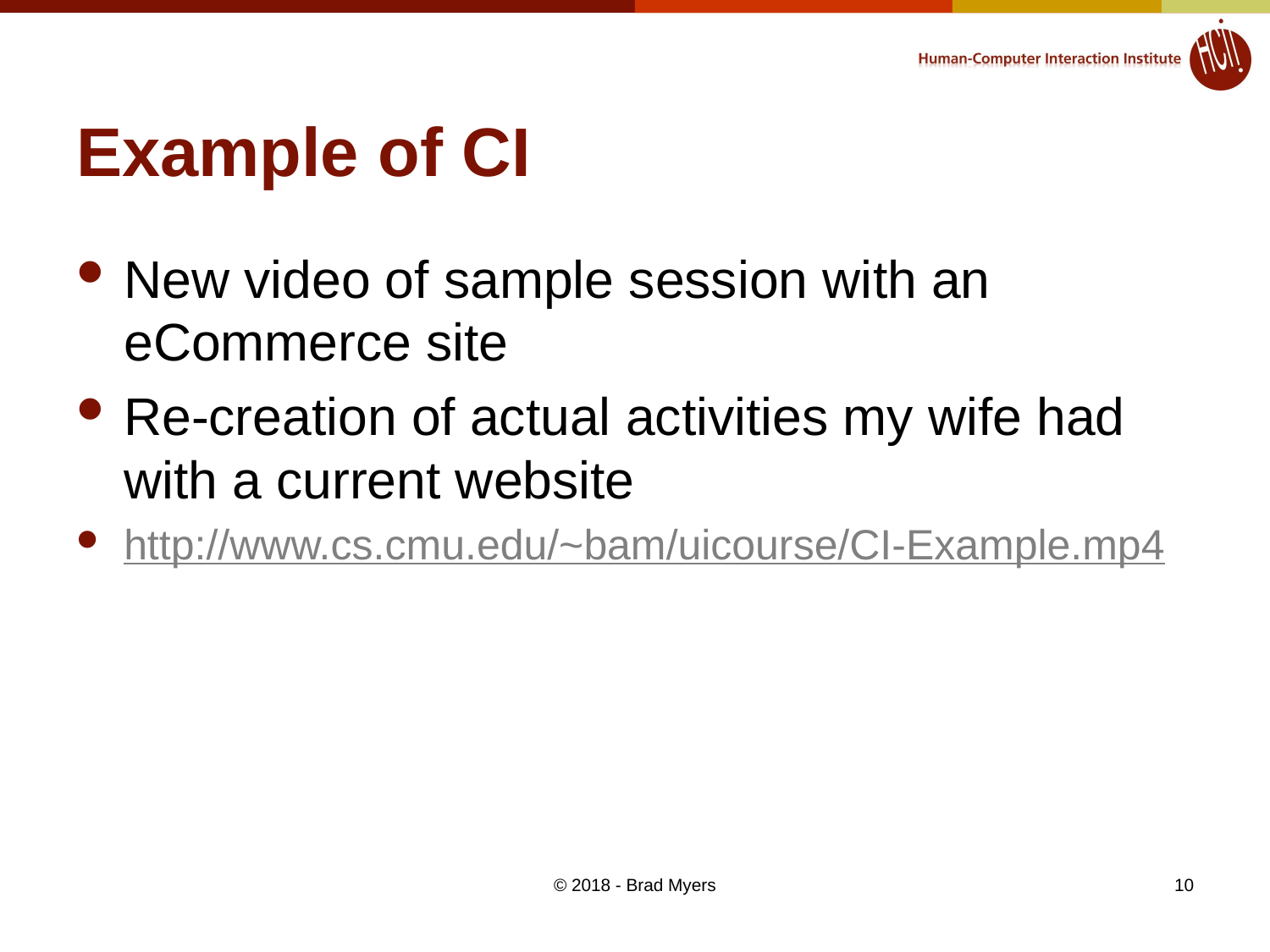

# Example of CI
New video of sample session with an eCommerce site
Re-creation of actual activities my wife had with a current website
http://www.cs.cmu.edu/~bam/uicourse/CI-Example.mp4
© 2018 - Brad Myers
10